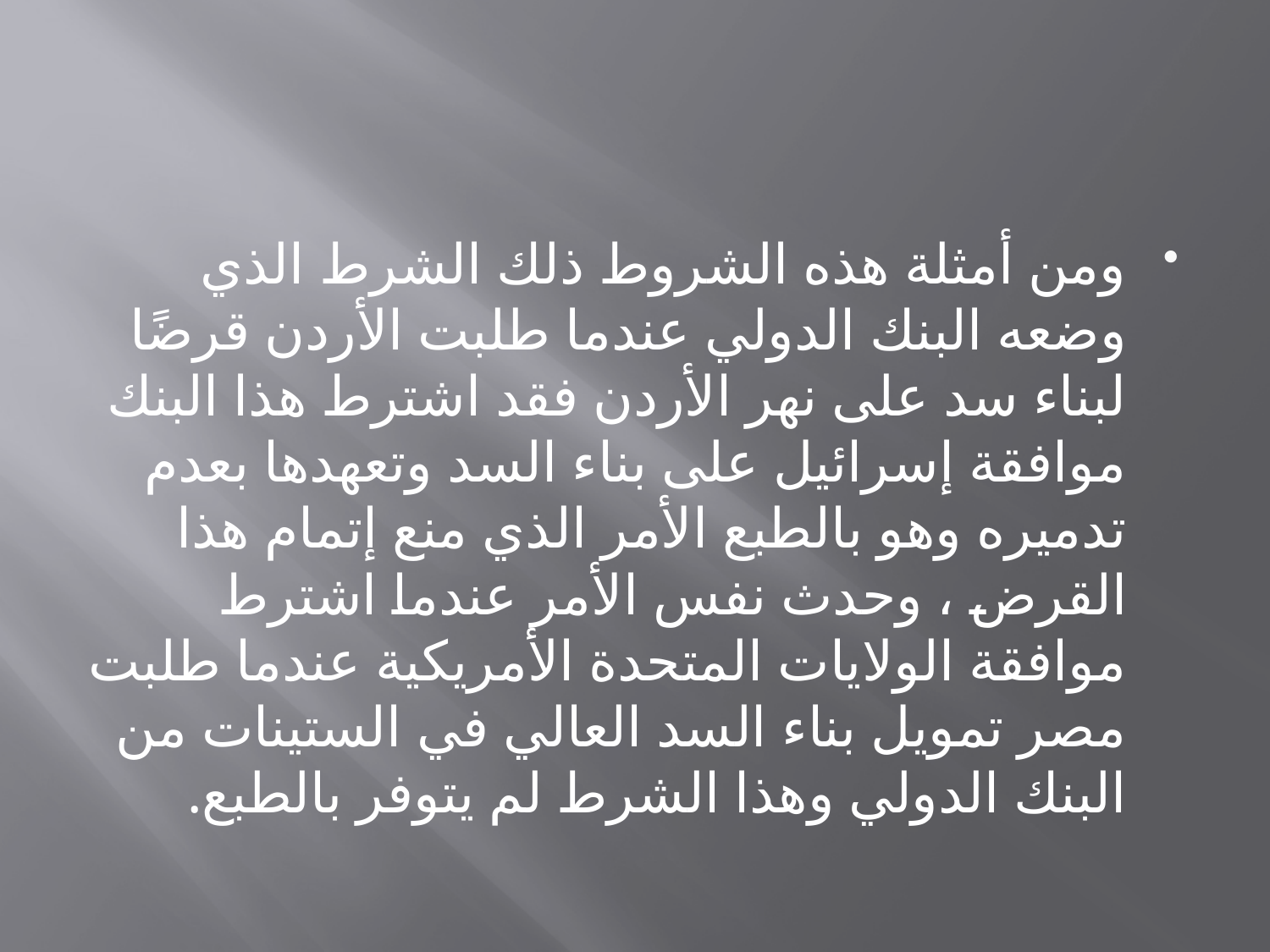

#
ومن أمثلة هذه الشروط ذلك الشرط الذي وضعه البنك الدولي عندما طلبت الأردن قرضًا لبناء سد على نهر الأردن فقد اشترط هذا البنك موافقة إسرائيل على بناء السد وتعهدها بعدم تدميره وهو بالطبع الأمر الذي منع إتمام هذا القرض ، وحدث نفس الأمر عندما اشترط موافقة الولايات المتحدة الأمريكية عندما طلبت مصر تمويل بناء السد العالي في الستينات من البنك الدولي وهذا الشرط لم يتوفر بالطبع.